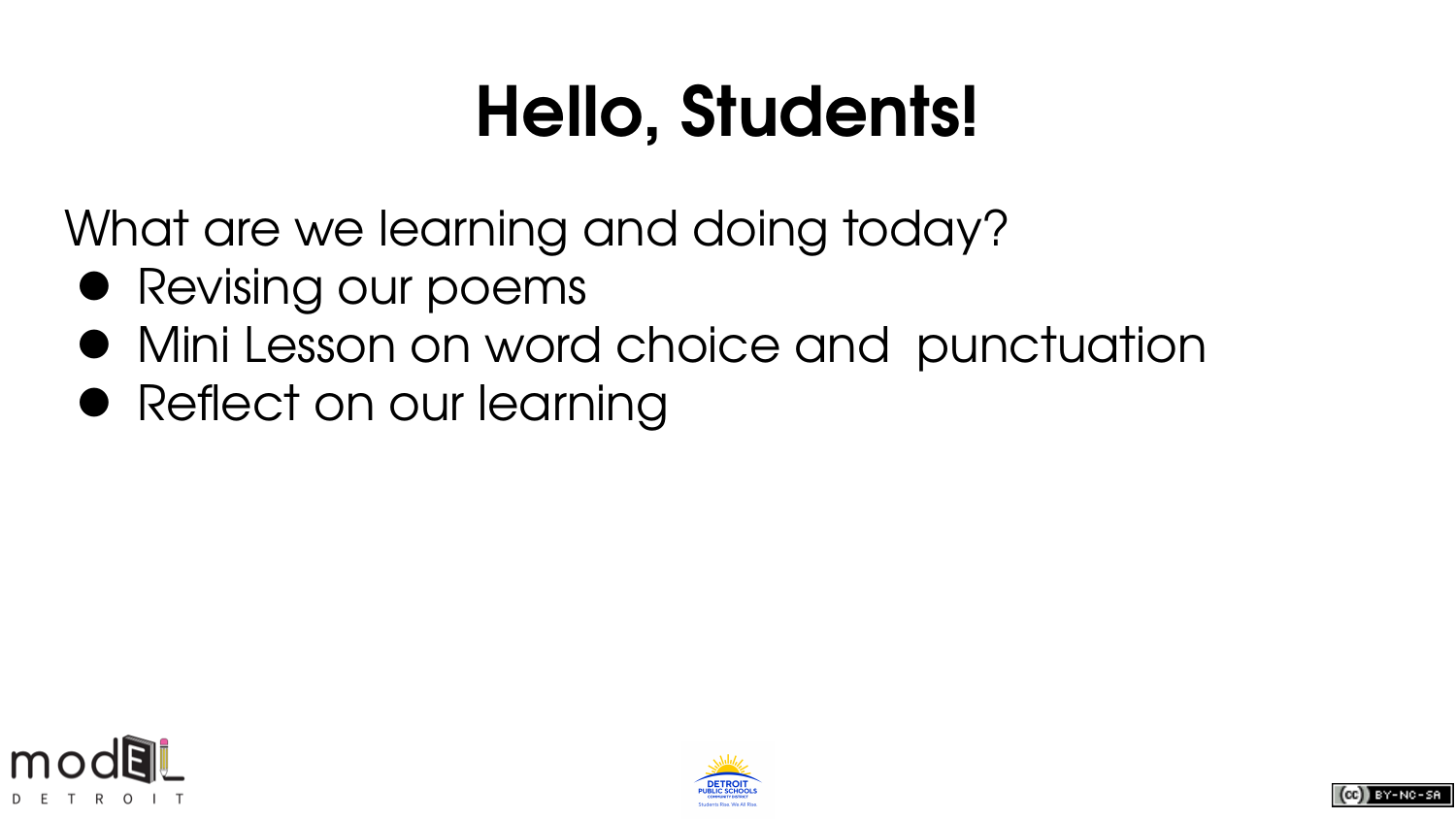

# Hello, Students!
What are we learning and doing today?
Revising our poems
Mini Lesson on word choice and  punctuation
Reflect on our learning